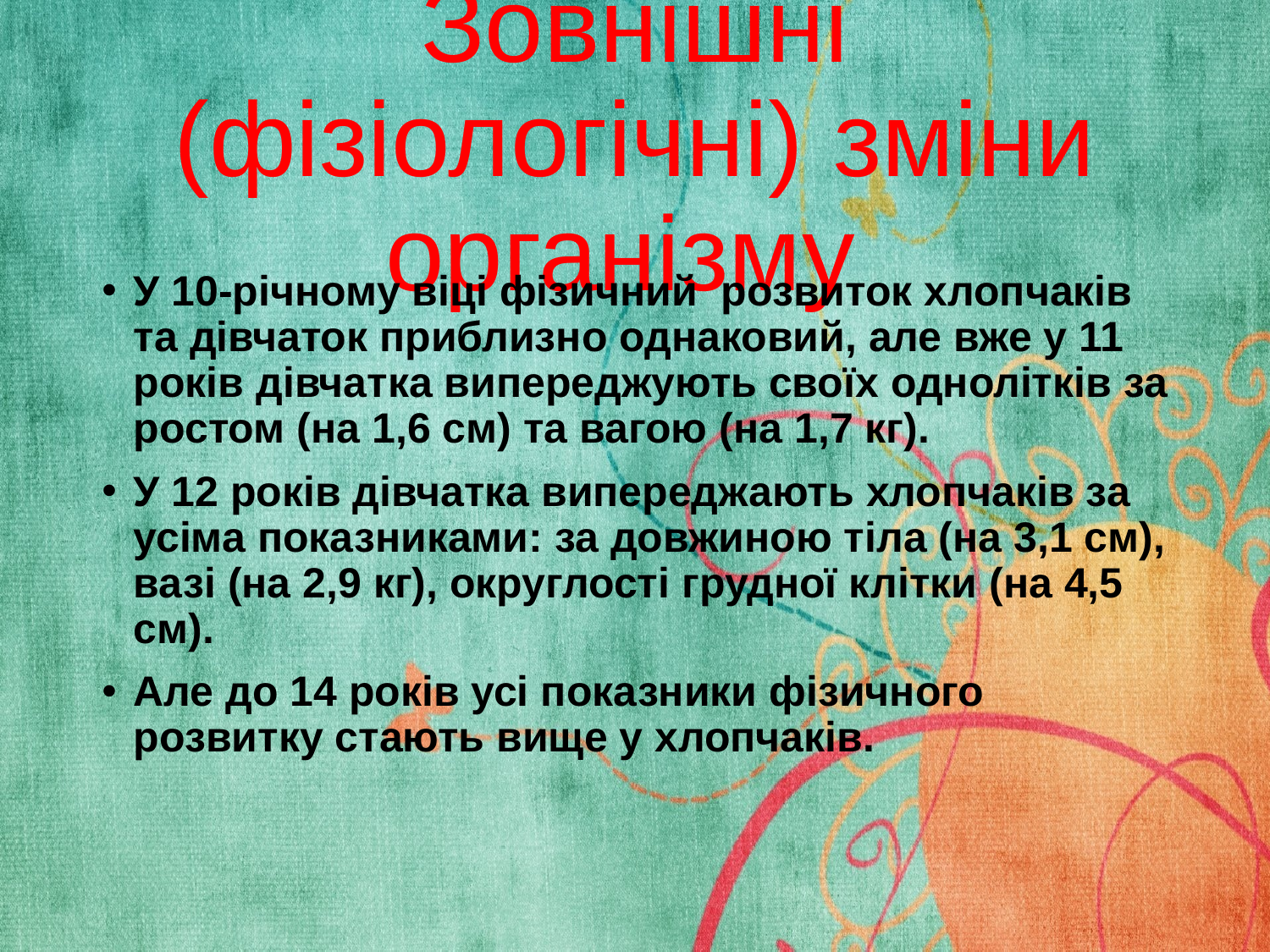

# Зовнішні (фізіологічні) зміни організму
У 10-річному віці фізичний  розвиток хлопчаків та дівчаток приблизно однаковий, але вже у 11 років дівчатка випереджують своїх однолітків за ростом (на 1,6 см) та вагою (на 1,7 кг).
У 12 років дівчатка випереджають хлопчаків за усіма показниками: за довжиною тіла (на 3,1 см), вазі (на 2,9 кг), округлості грудної клітки (на 4,5 см).
Але до 14 років усі показники фізичного розвитку стають вище у хлопчаків.